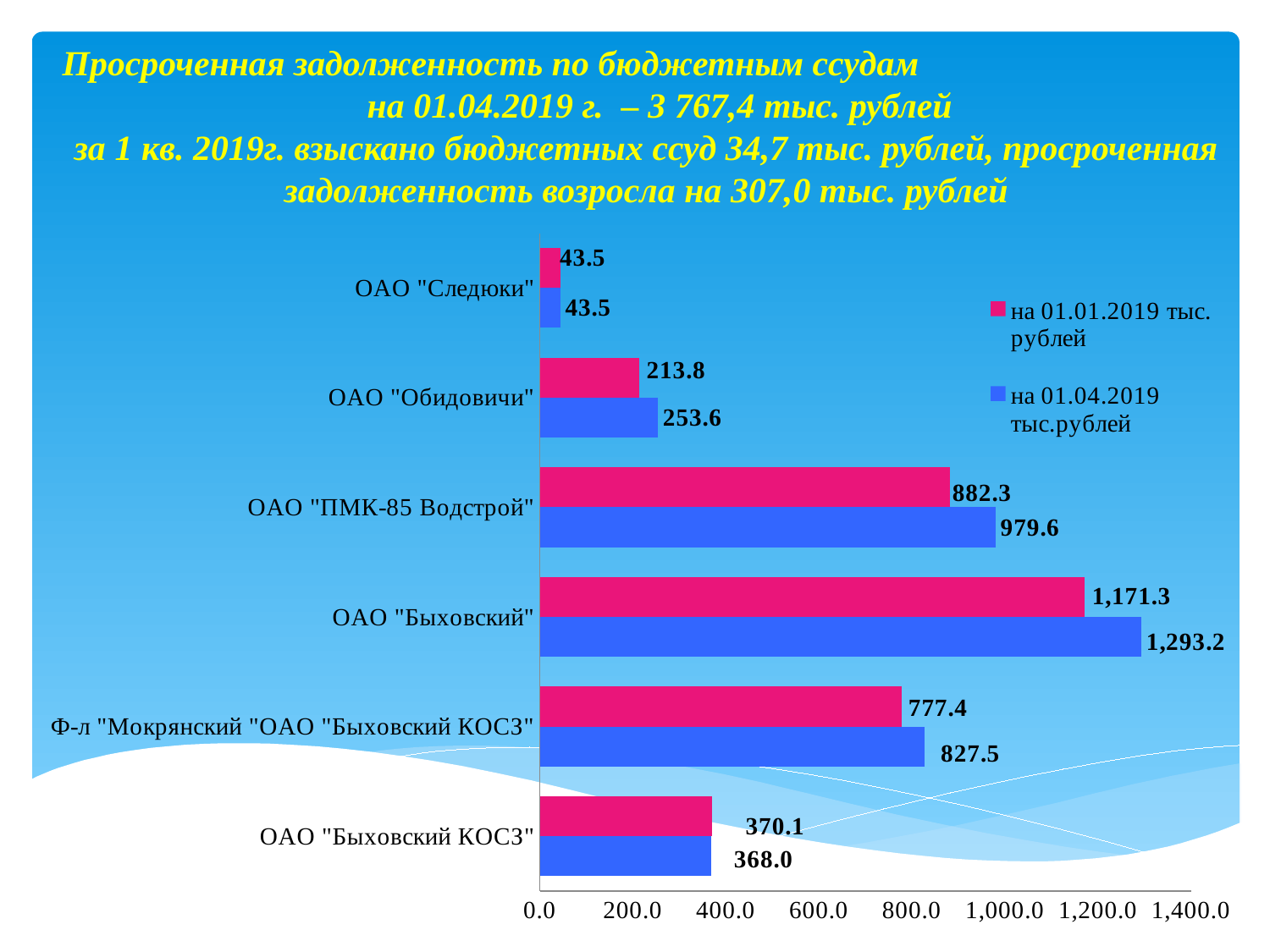

Просроченная задолженность по бюджетным ссудам                                       на 01.04.2019 г.  – 3 767,4 тыс. рублей
за 1 кв. 2019г. взыскано бюджетных ссуд 34,7 тыс. рублей, просроченная задолженность возросла на 307,0 тыс. рублей

### Chart

| Category | на 01.04.2019          тыс.рублей  | на 01.01.2019 тыс. рублей |
|---|---|---|
| ОАО "Быховский КОСЗ" | 368.0 | 370.1 |
| Ф-л "Мокрянский "ОАО "Быховский КОСЗ" | 827.5 | 777.4 |
| ОАО "Быховский" | 1293.2 | 1171.3 |
| ОАО "ПМК-85 Водстрой" | 979.6 | 882.3 |
| ОАО "Обидовичи" | 253.6 | 213.8 |
| ОАО "Следюки" | 43.5 | 43.5 |